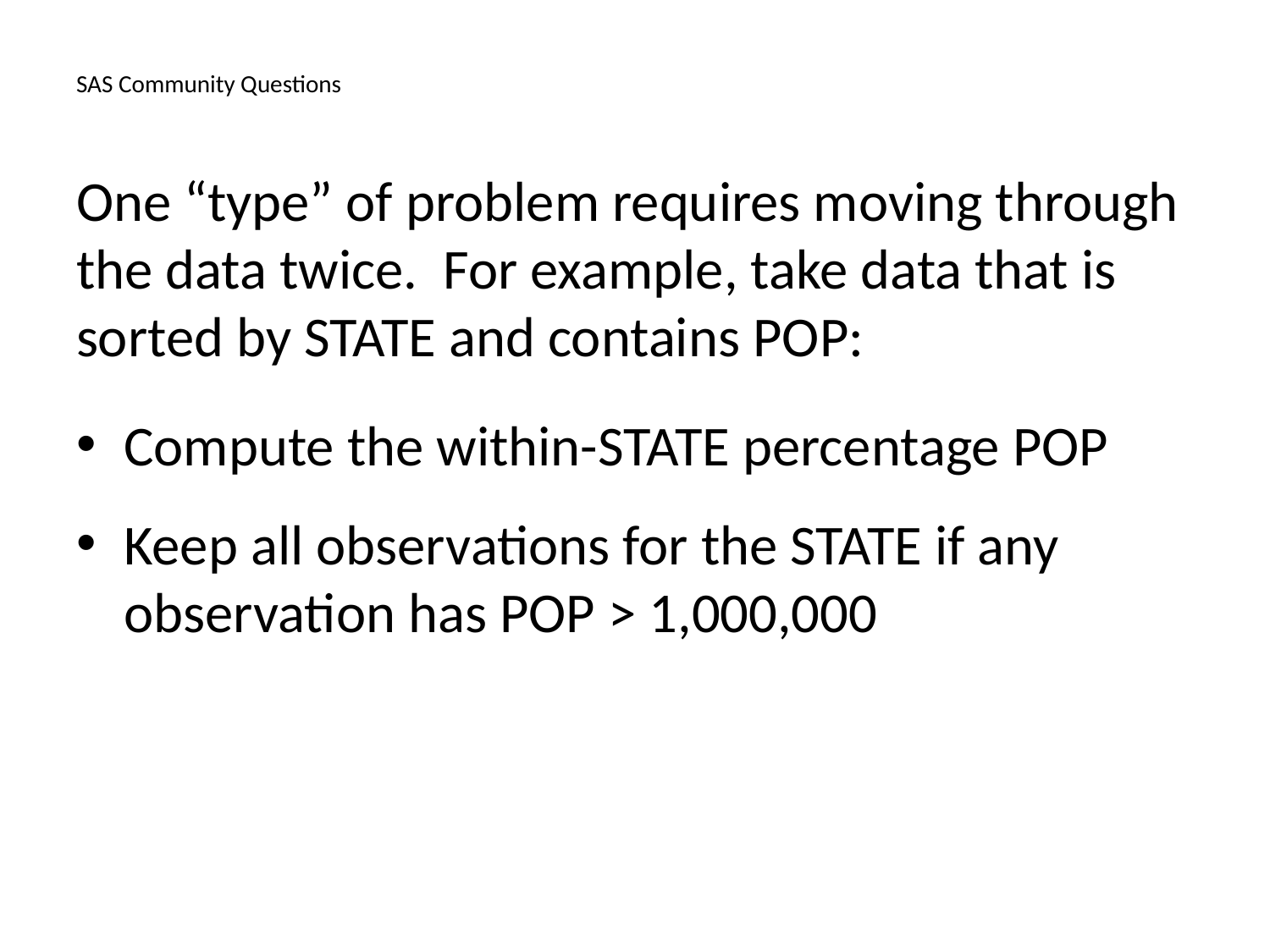

# SAS Community Questions
One “type” of problem requires moving through the data twice.  For example, take data that is sorted by STATE and contains POP:

Compute the within-STATE percentage POP

Keep all observations for the STATE if any observation has POP > 1,000,000